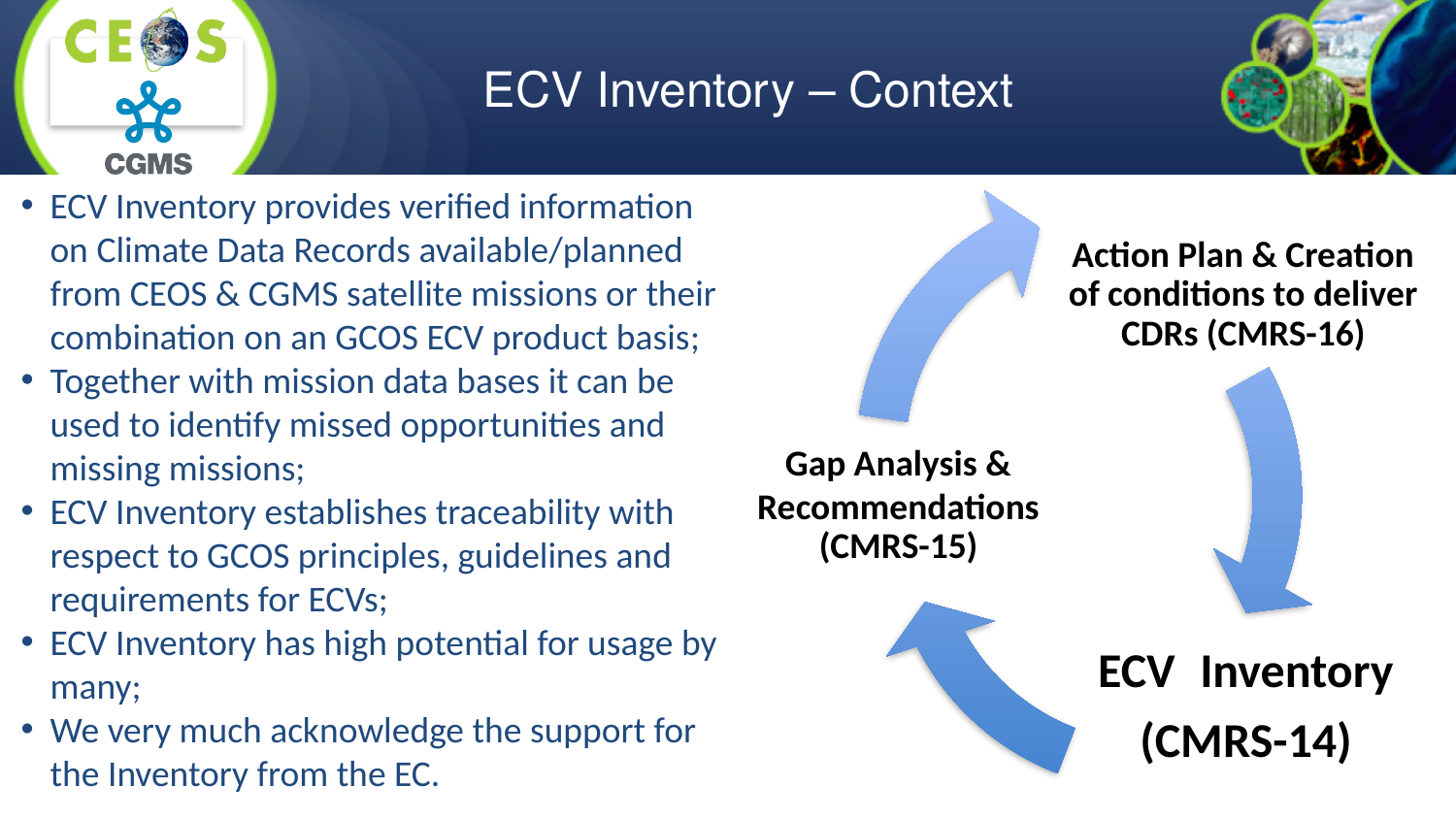

# ECV Inventory – Context
Action Plan & Creation of conditions to deliver CDRs (CMRS-16)
ECV Inventory
(CMRS-14)
Gap Analysis & Recommendations
(CMRS-15)
ECV Inventory provides verified information on Climate Data Records available/planned from CEOS & CGMS satellite missions or their combination on an GCOS ECV product basis;
Together with mission data bases it can be used to identify missed opportunities and missing missions;
ECV Inventory establishes traceability with respect to GCOS principles, guidelines and requirements for ECVs;
ECV Inventory has high potential for usage by many;
We very much acknowledge the support for the Inventory from the EC.